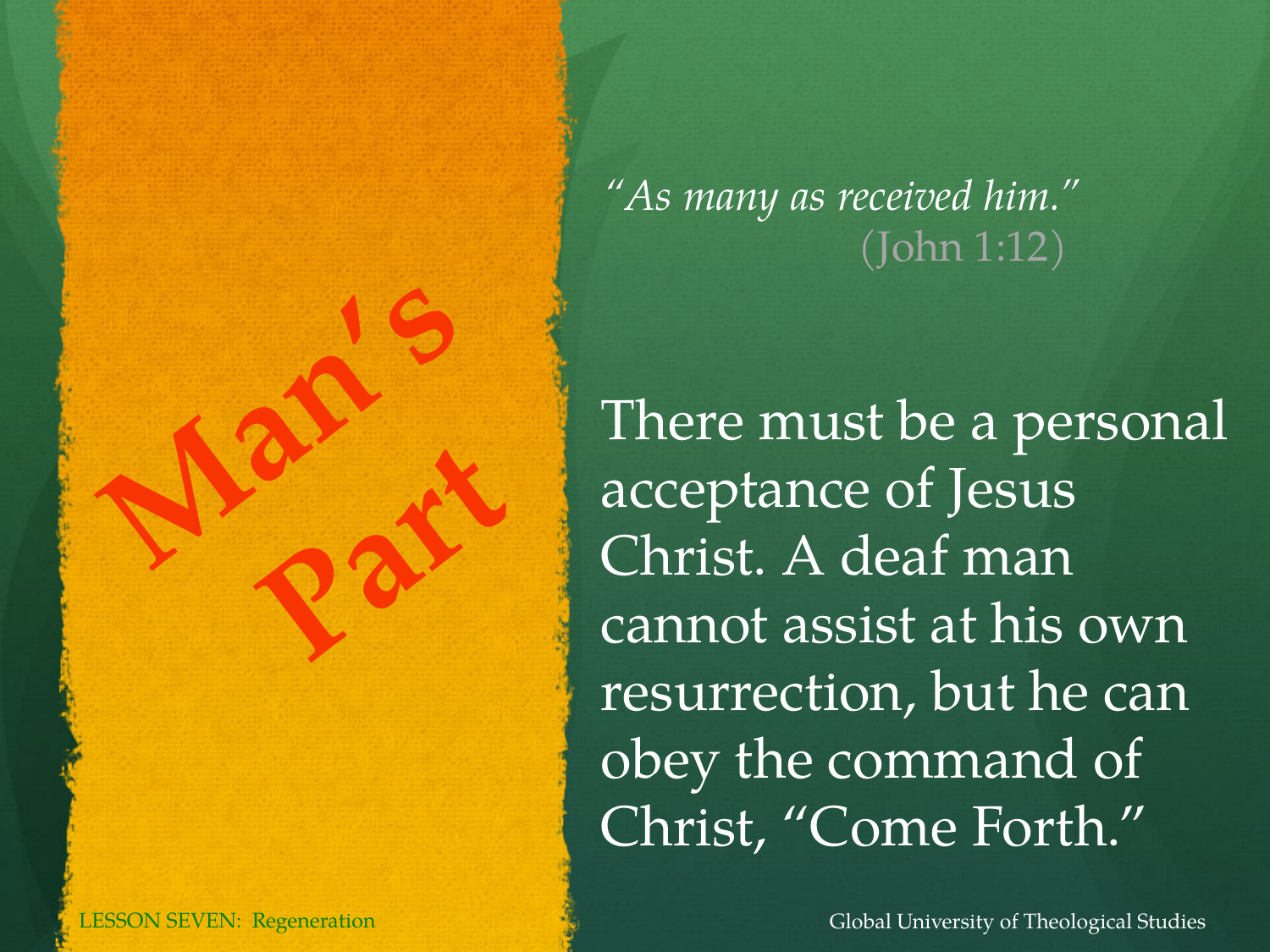

“As many as received him.”   	 		      	(John 1:12)
Man’s Part
There must be a personal acceptance of Jesus Christ. A deaf man cannot assist at his own resurrection, but he can obey the command of Christ, “Come Forth.”
Global University of Theological Studies
LESSON SEVEN:  Regeneration